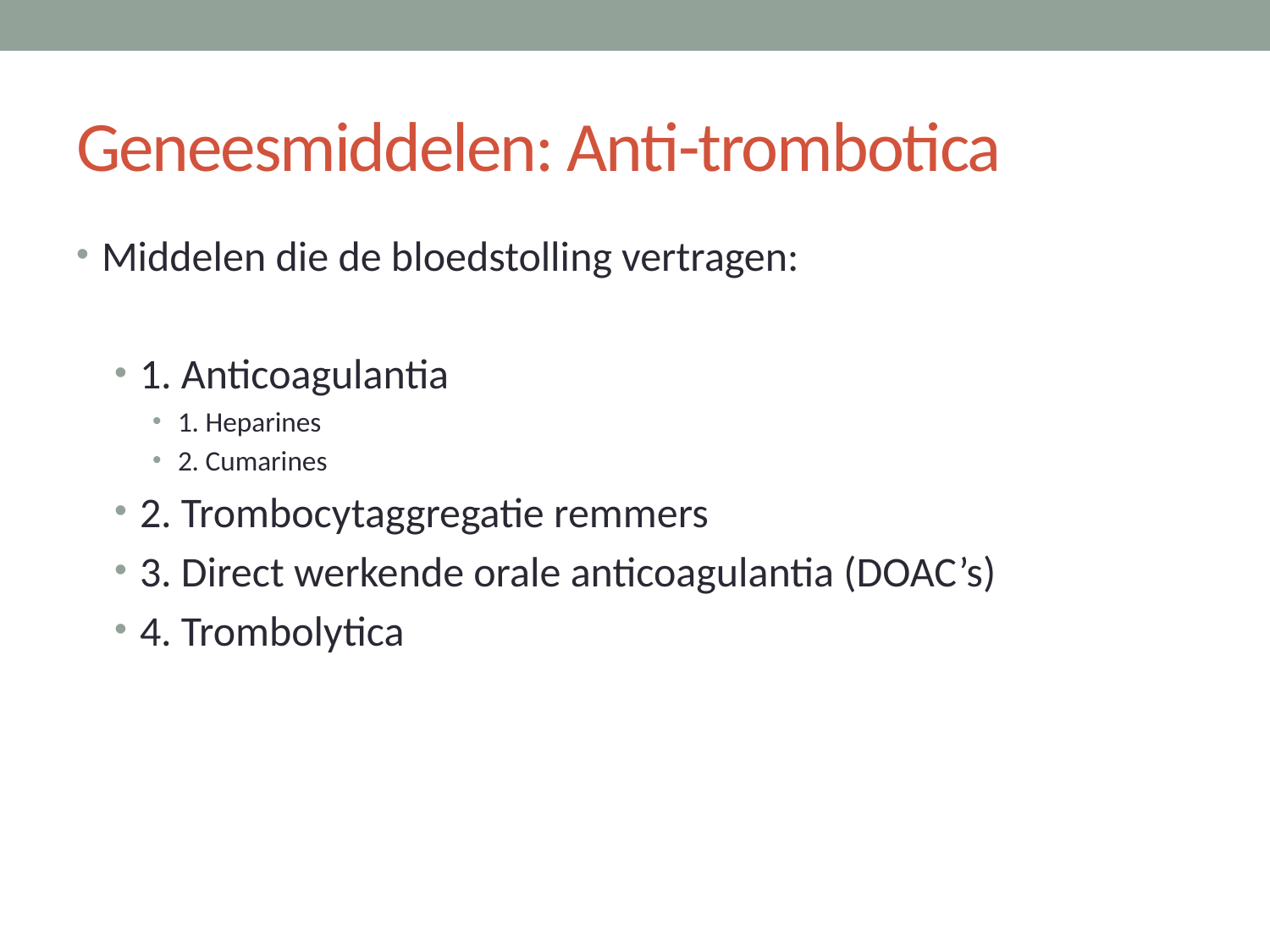

# Geneesmiddelen: Anti-trombotica
Middelen die de bloedstolling vertragen:

1. Anticoagulantia
1. Heparines
2. Cumarines
2. Trombocytaggregatie remmers
3. Direct werkende orale anticoagulantia (DOAC’s)
4. Trombolytica